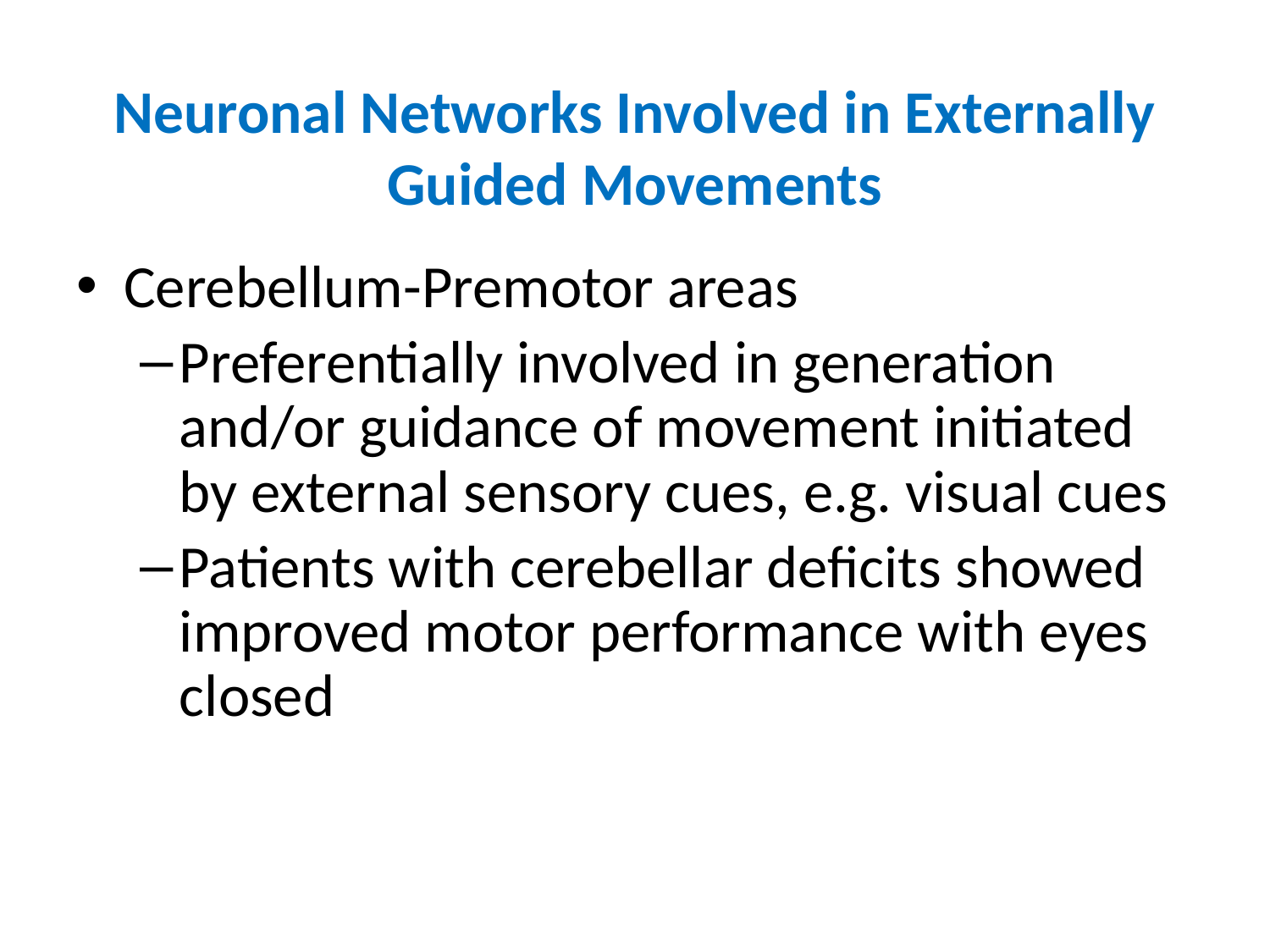

# Neuronal Networks Involved in Externally Guided Movements
Cerebellum-Premotor areas
Preferentially involved in generation and/or guidance of movement initiated by external sensory cues, e.g. visual cues
Patients with cerebellar deficits showed improved motor performance with eyes closed